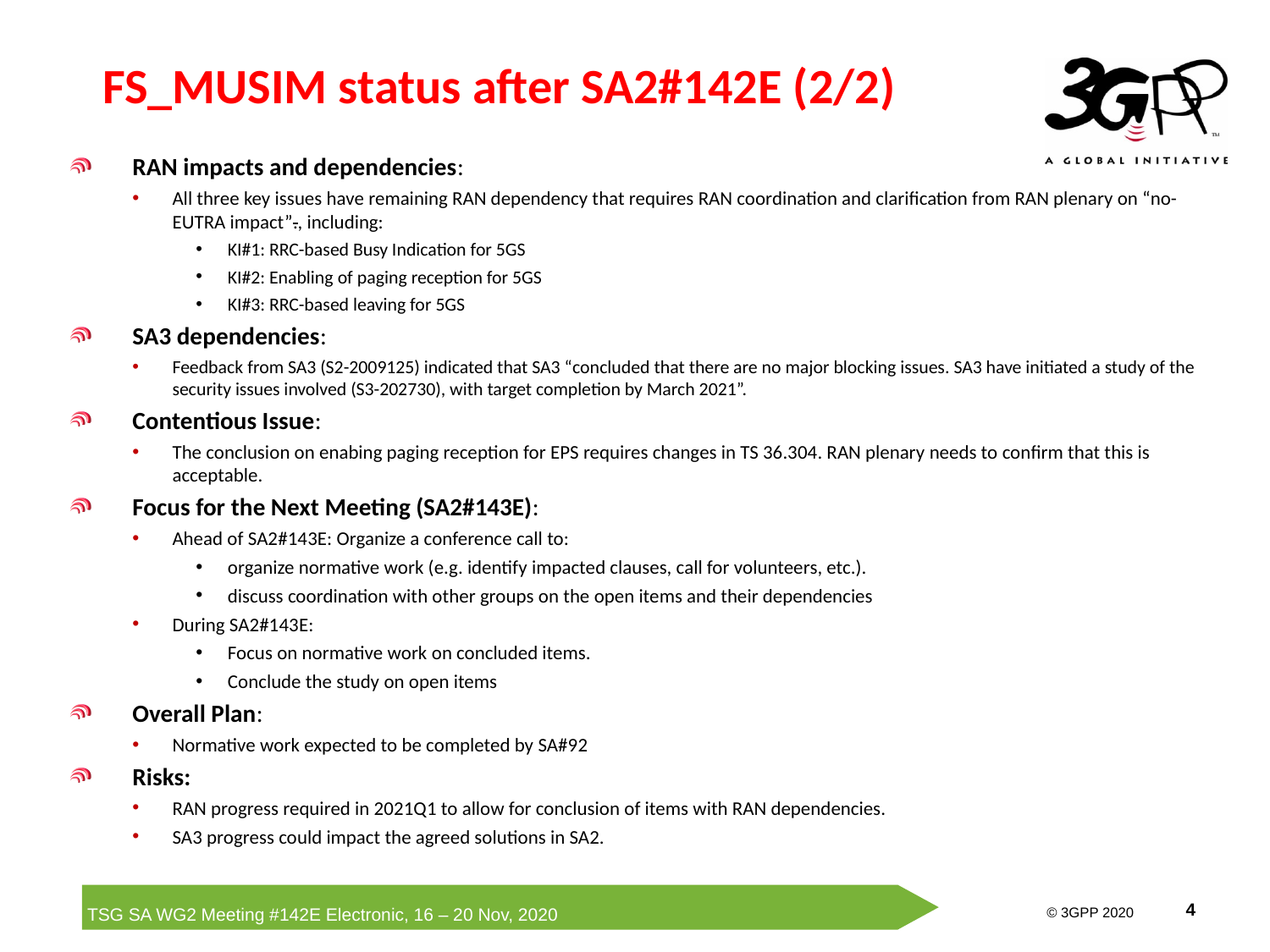

# FS_MUSIM status after SA2#142E (2/2)
RAN impacts and dependencies:
All three key issues have remaining RAN dependency that requires RAN coordination and clarification from RAN plenary on “no-EUTRA impact”., including:
KI#1: RRC-based Busy Indication for 5GS
KI#2: Enabling of paging reception for 5GS
KI#3: RRC-based leaving for 5GS
SA3 dependencies:
Feedback from SA3 (S2-2009125) indicated that SA3 “concluded that there are no major blocking issues. SA3 have initiated a study of the security issues involved (S3-202730), with target completion by March 2021”.
Contentious Issue:
The conclusion on enabing paging reception for EPS requires changes in TS 36.304. RAN plenary needs to confirm that this is acceptable.
Focus for the Next Meeting (SA2#143E):
Ahead of SA2#143E: Organize a conference call to:
organize normative work (e.g. identify impacted clauses, call for volunteers, etc.).
discuss coordination with other groups on the open items and their dependencies
During SA2#143E:
Focus on normative work on concluded items.
Conclude the study on open items
Overall Plan:
Normative work expected to be completed by SA#92
Risks:
RAN progress required in 2021Q1 to allow for conclusion of items with RAN dependencies.
SA3 progress could impact the agreed solutions in SA2.